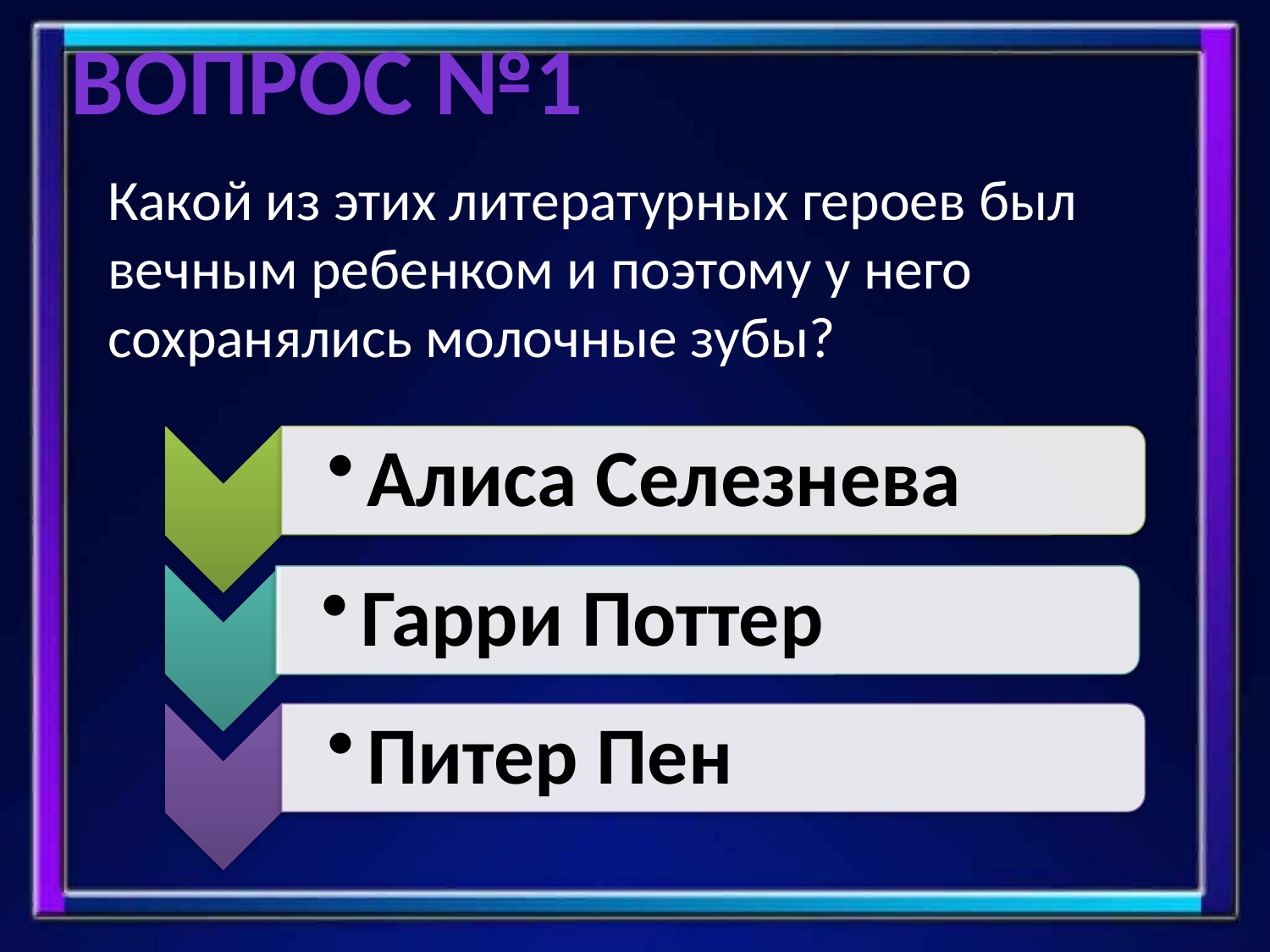

Вопрос №1
# Какой из этих литературных героев был вечным ребенком и поэтому у него сохранялись молочные зубы?

Алиса Селезнева

Гарри Поттер

Питер Пен